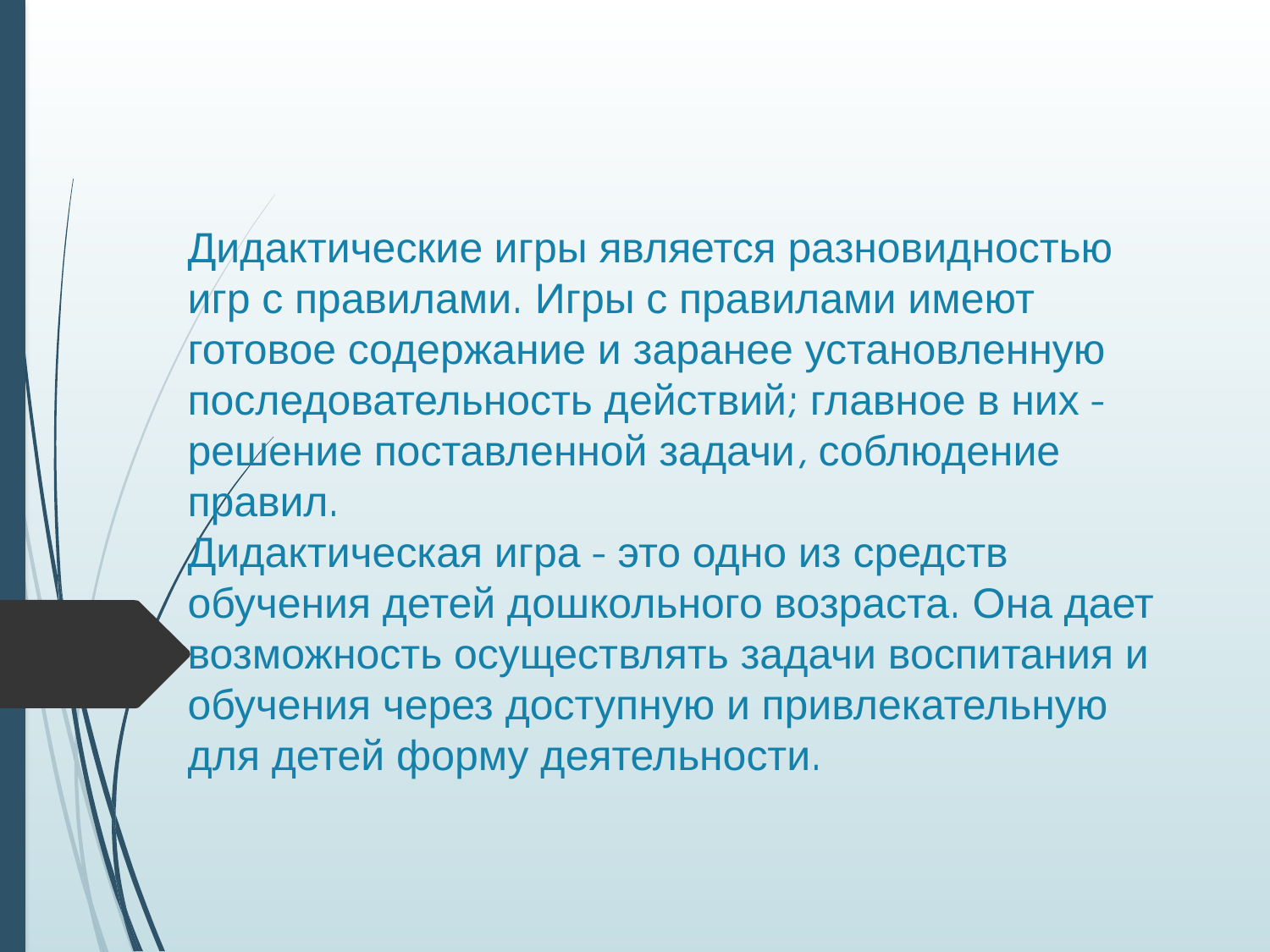

# Дидактические игры является разновидностью игр с правилами. Игры с правилами имеют готовое содержание и заранее установленную последовательность действий; главное в них - решение поставленной задачи, соблюдение правил. Дидактическая игра - это одно из средств обучения детей дошкольного возраста. Она дает возможность осуществлять задачи воспитания и обучения через доступную и привлекательную для детей форму деятельности.